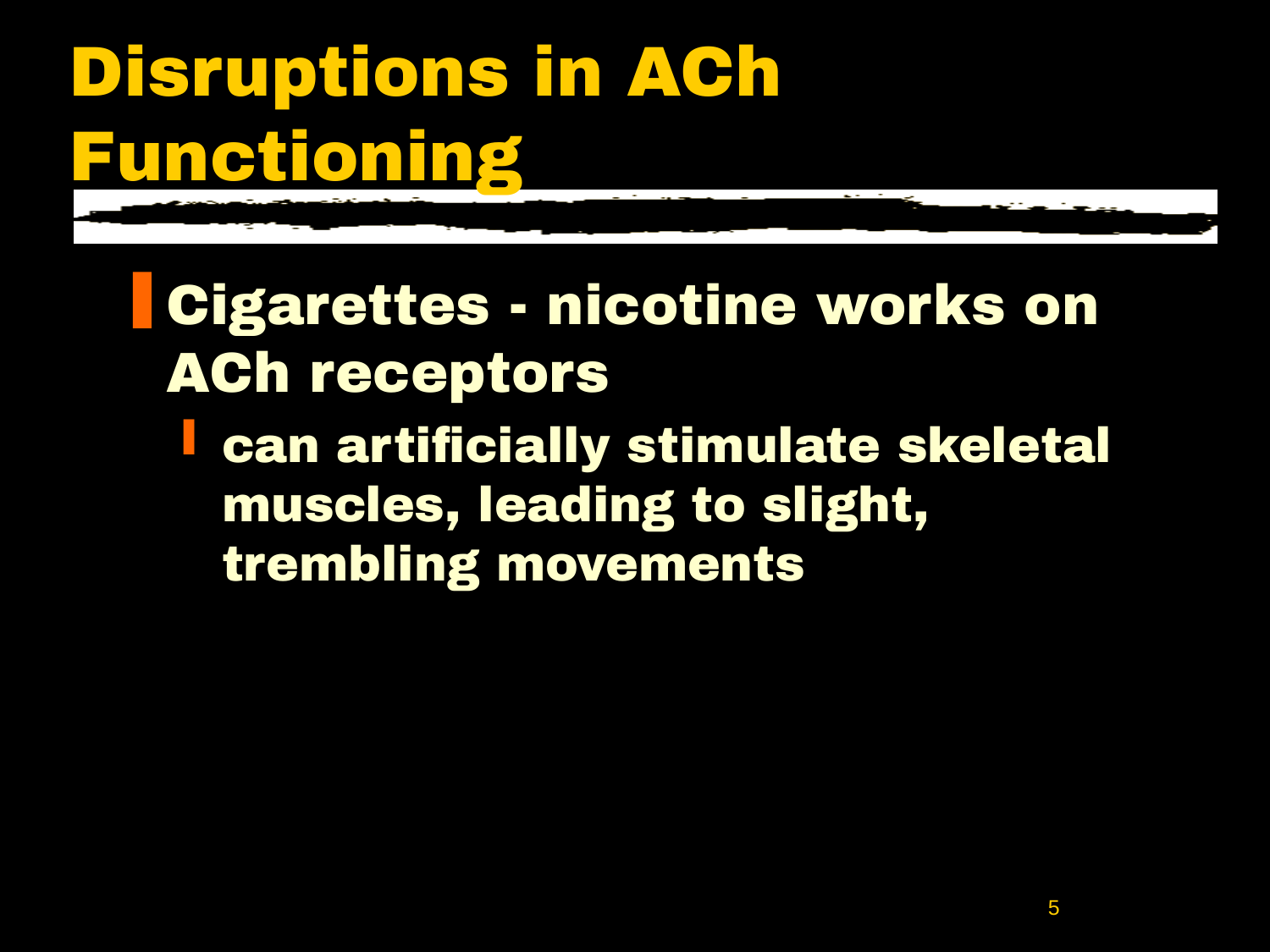

# Disruptions in ACh Functioning
Cigarettes - nicotine works on ACh receptors
can artificially stimulate skeletal muscles, leading to slight, trembling movements